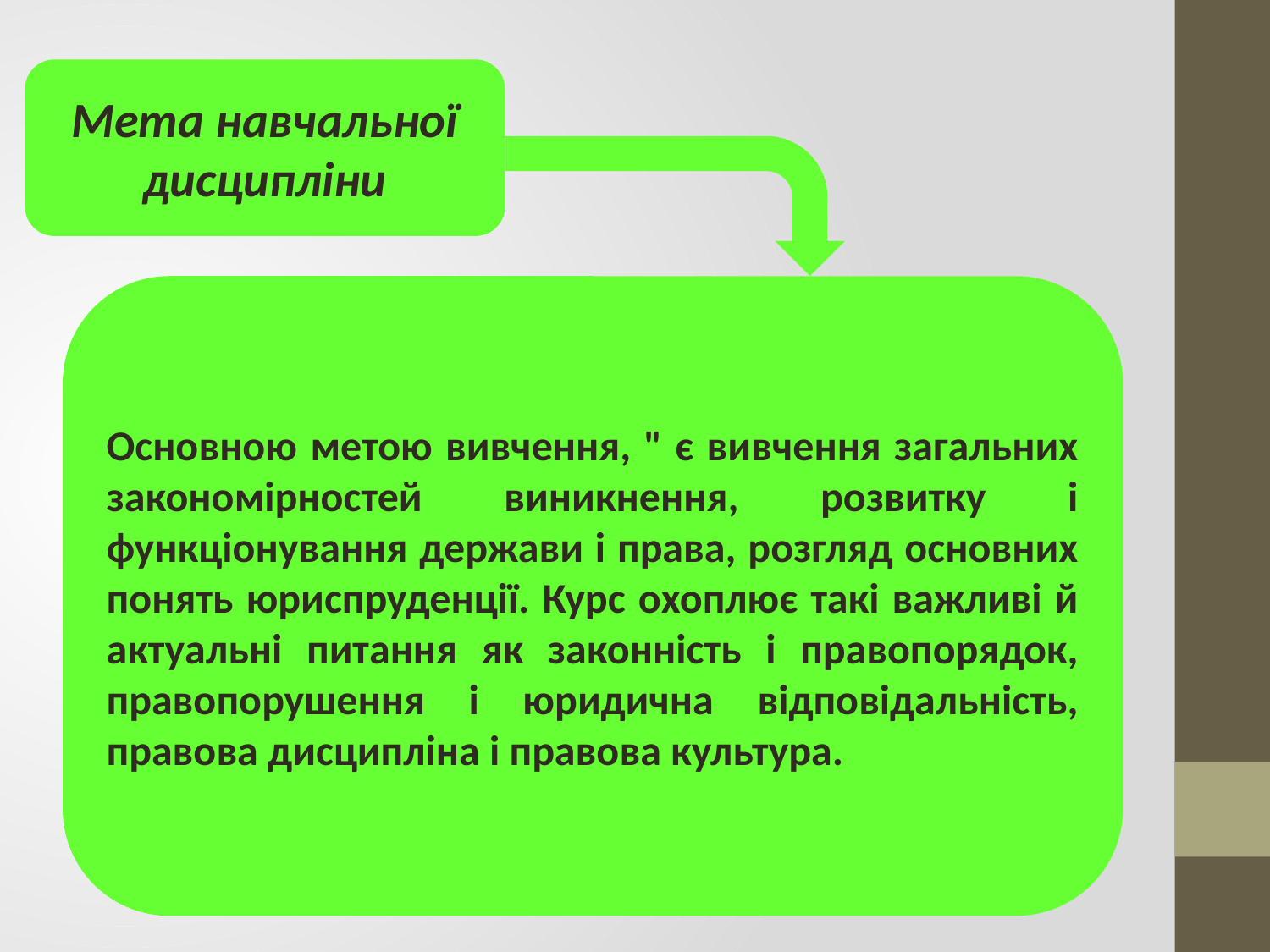

Мета навчальної дисципліни
Основною метою вивчення, " є вивчення загальних закономірностей виникнення, розвитку і функціонування держави і права, розгляд основних понять юриспруденції. Курс охоплює такі важливі й актуальні питання як законність і правопорядок, правопорушення і юридична відповідальність, правова дисципліна і правова культура.